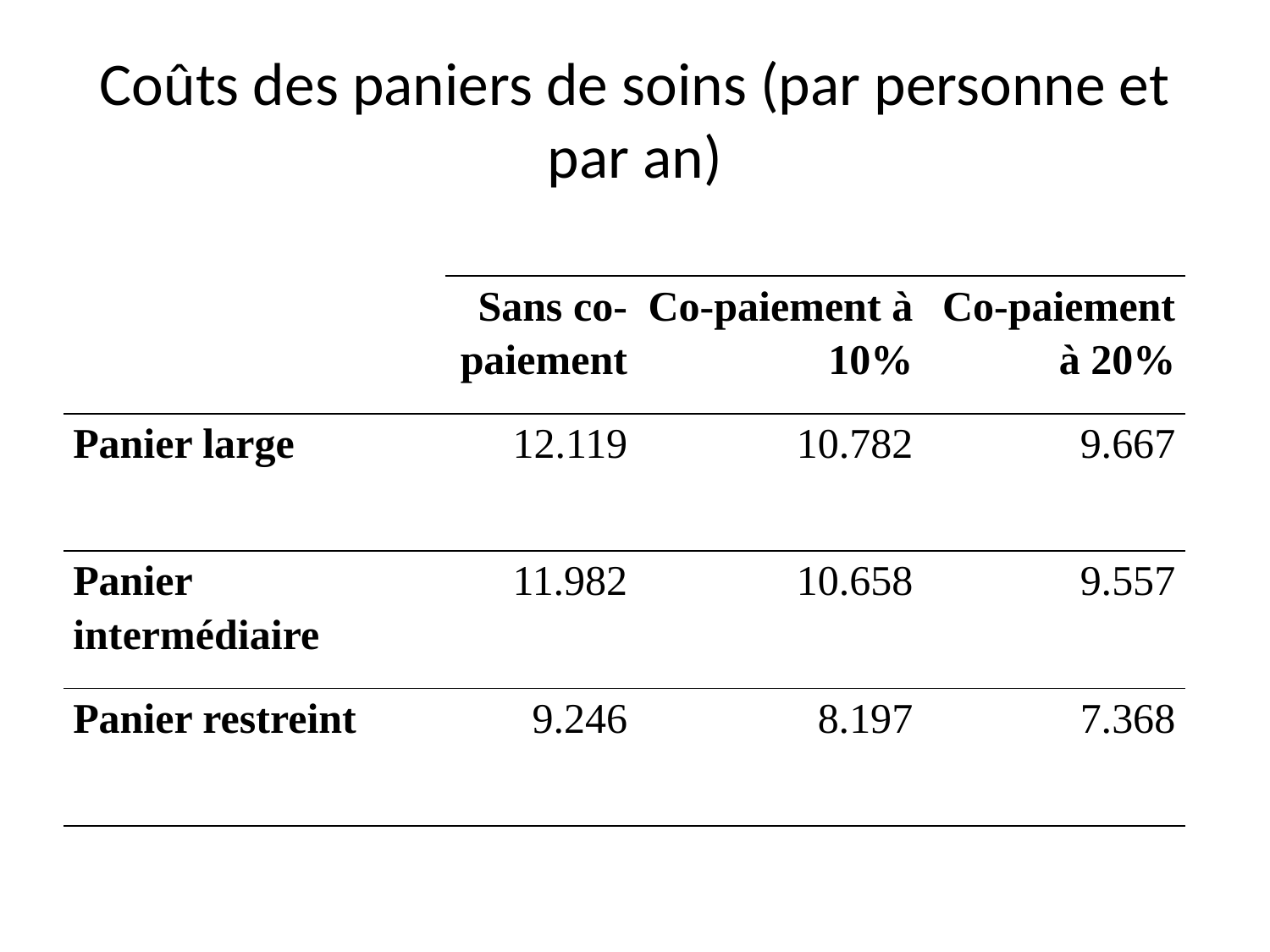

# Coûts des paniers de soins (par personne et par an)
|  | Sans co-paiement | Co-paiement à 10% | Co-paiement à 20% |
| --- | --- | --- | --- |
| Panier large | 12.119 | 10.782 | 9.667 |
| Panier intermédiaire | 11.982 | 10.658 | 9.557 |
| Panier restreint | 9.246 | 8.197 | 7.368 |